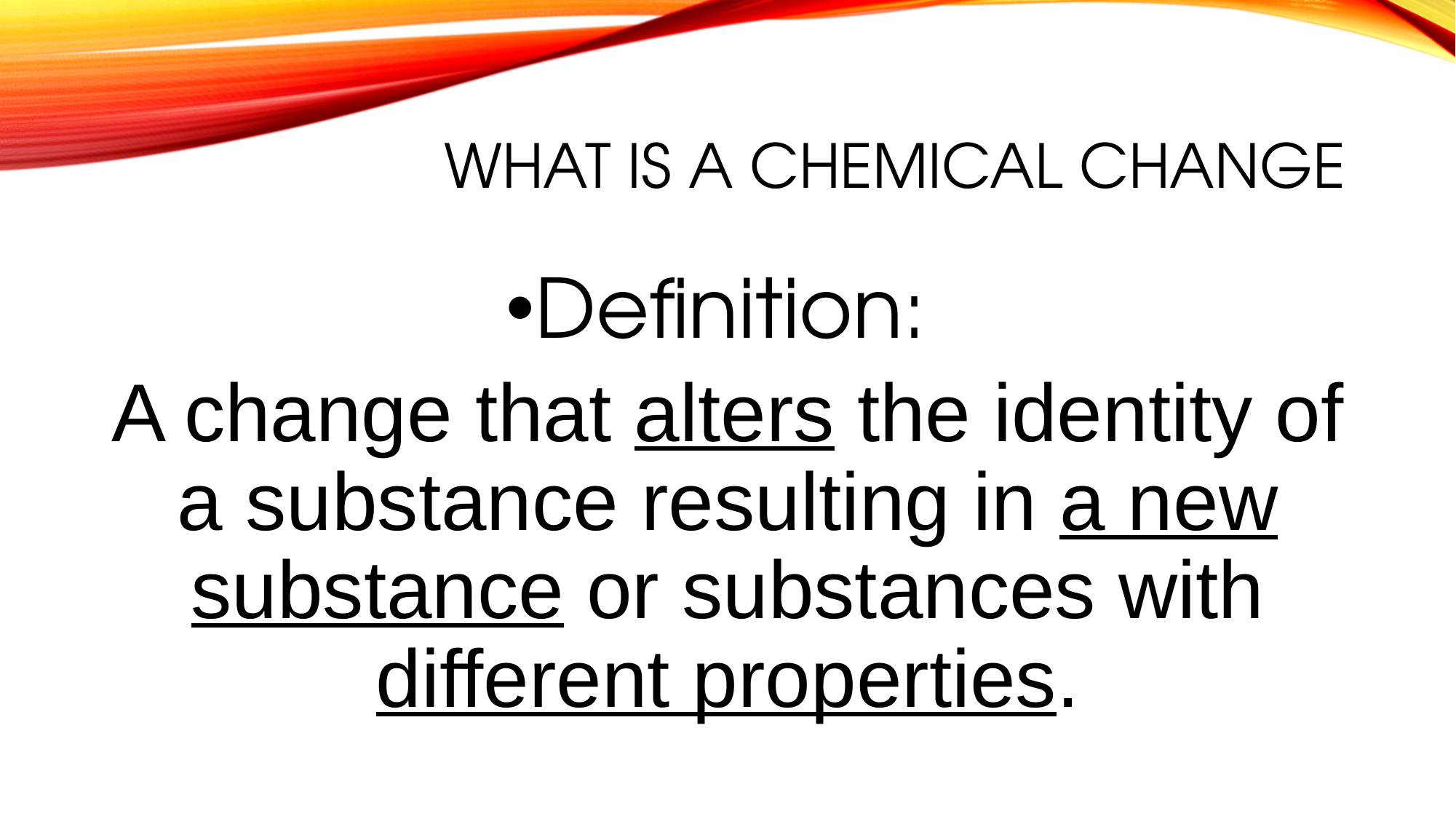

# What is a Chemical Change
Definition:
A change that alters the identity of a substance resulting in a new substance or substances with different properties.